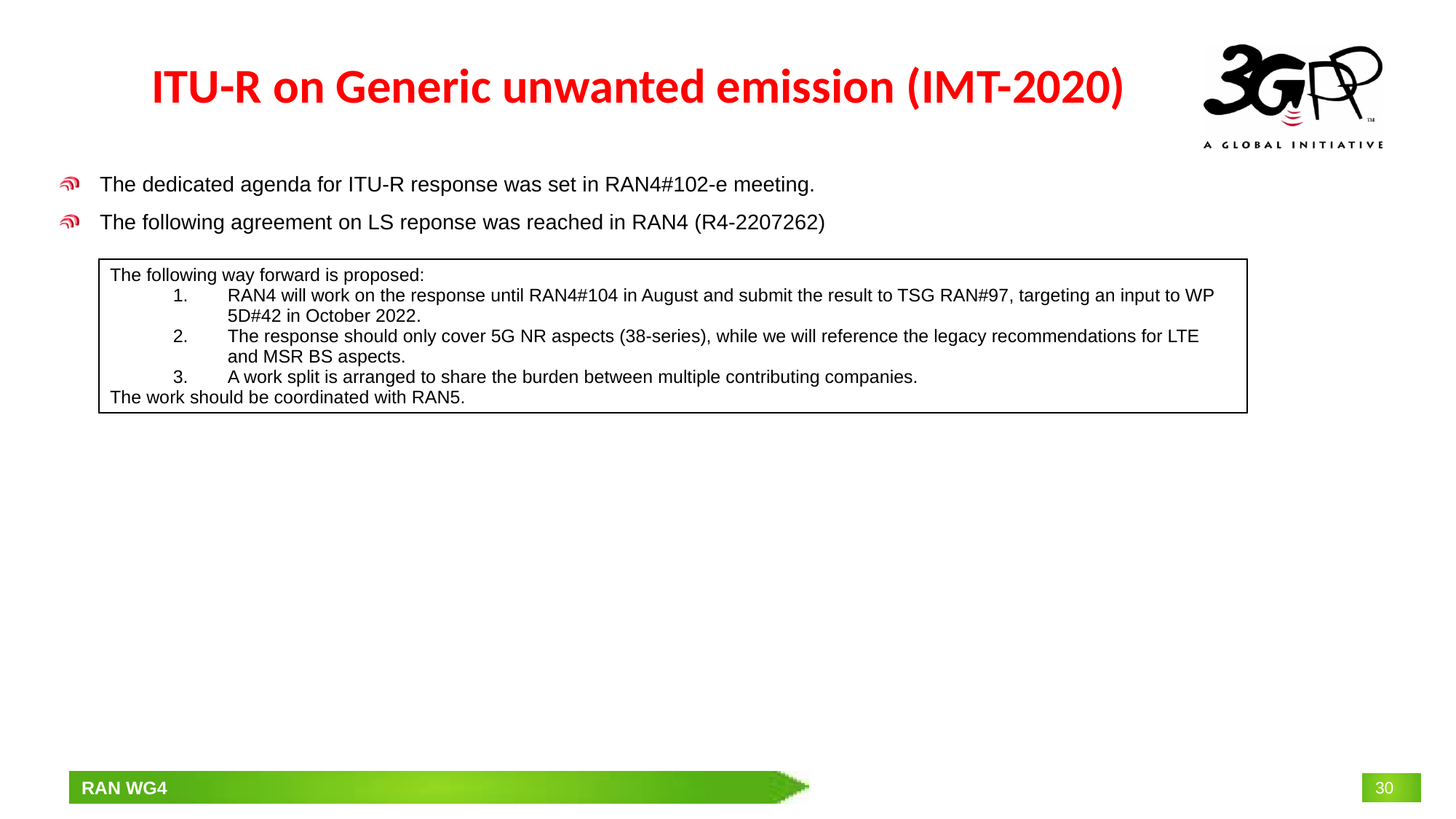

# ITU-R on Generic unwanted emission (IMT-2020)
The dedicated agenda for ITU-R response was set in RAN4#102-e meeting.
The following agreement on LS reponse was reached in RAN4 (R4-2207262)

| The following way forward is proposed: RAN4 will work on the response until RAN4#104 in August and submit the result to TSG RAN#97, targeting an input to WP 5D#42 in October 2022. The response should only cover 5G NR aspects (38-series), while we will reference the legacy recommendations for LTE and MSR BS aspects. A work split is arranged to share the burden between multiple contributing companies. The work should be coordinated with RAN5. |
| --- |